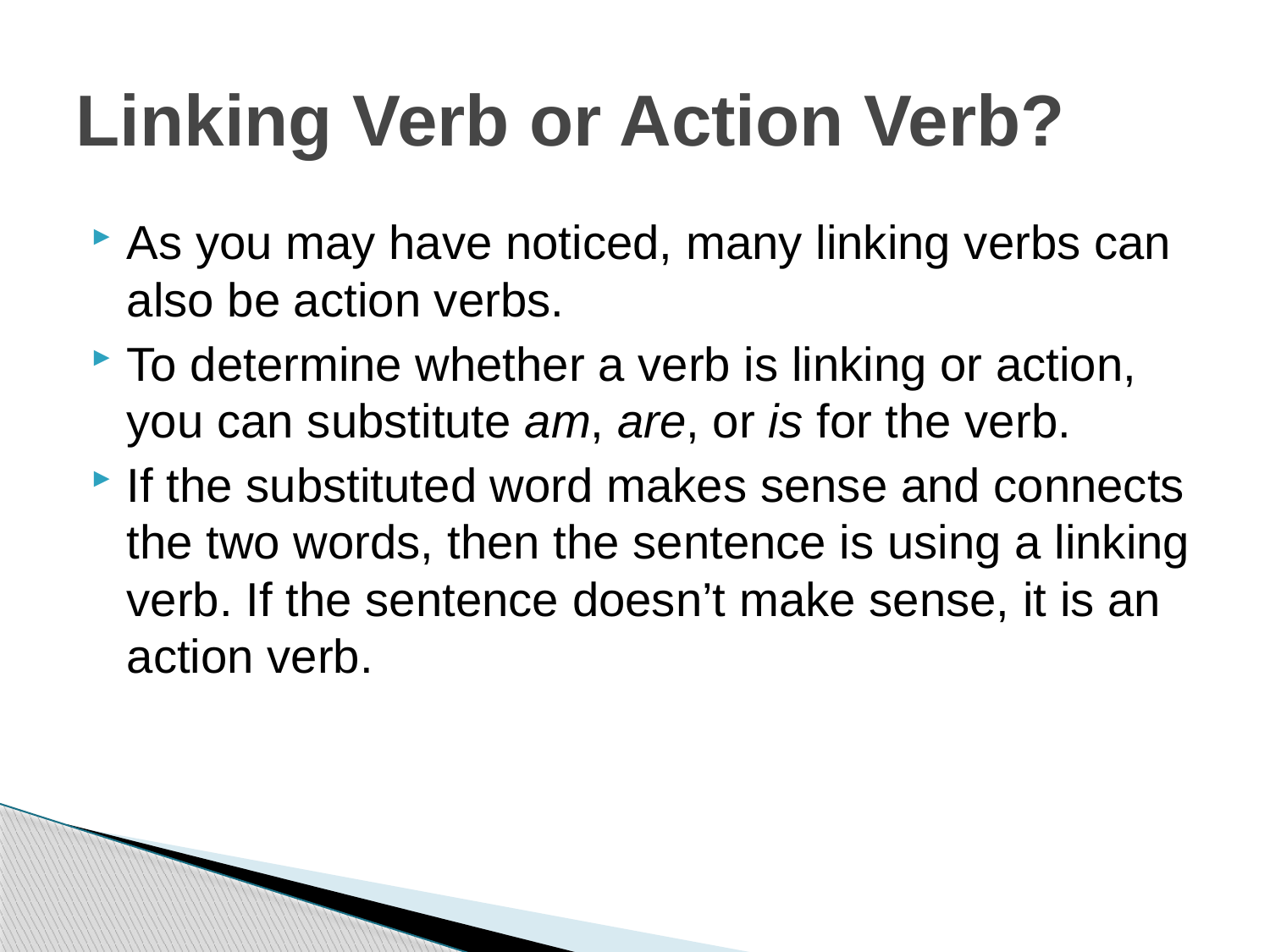

# Linking Verb or Action Verb?
As you may have noticed, many linking verbs can also be action verbs.
To determine whether a verb is linking or action, you can substitute am, are, or is for the verb.
If the substituted word makes sense and connects the two words, then the sentence is using a linking verb. If the sentence doesn’t make sense, it is an action verb.